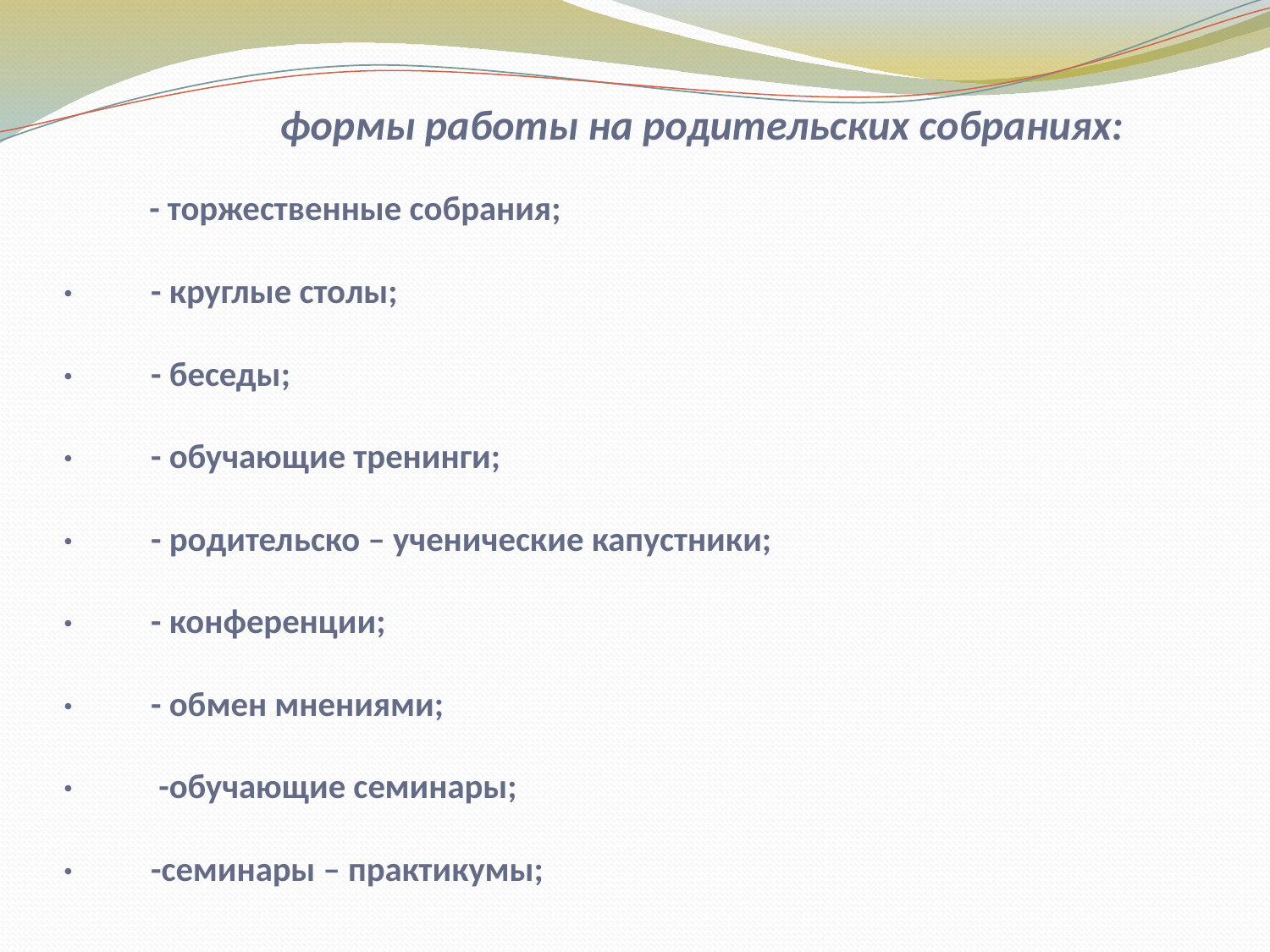

# формы работы на родительских собраниях:   - торжественные собрания; ·          - круглые столы; ·          - беседы; ·          - обучающие тренинги; ·          - родительско – ученические капустники; ·          - конференции; ·          - обмен мнениями; ·           -обучающие семинары; ·          -семинары – практикумы;